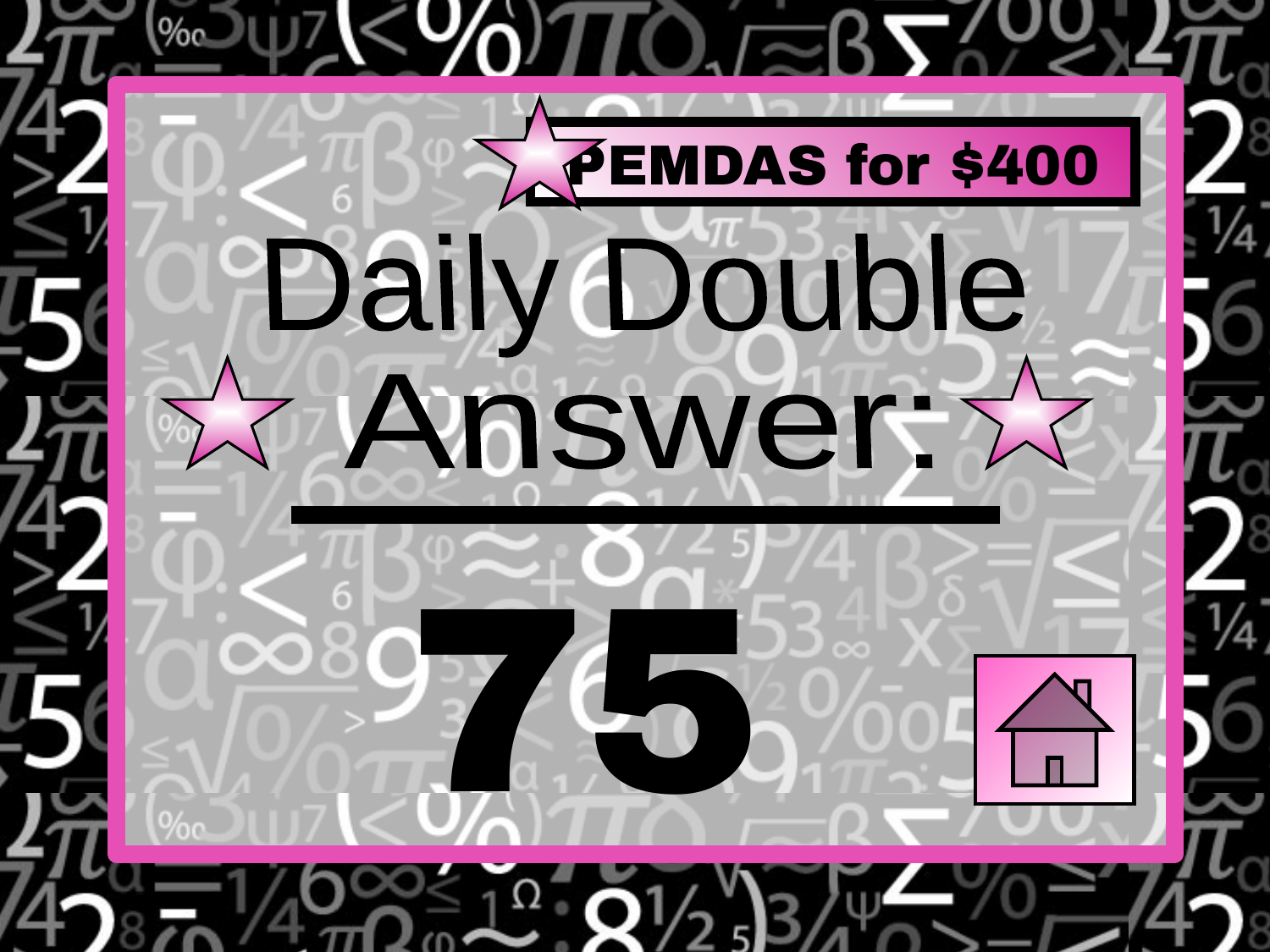

PEMDAS for $400
Daily Double

Answer:
75